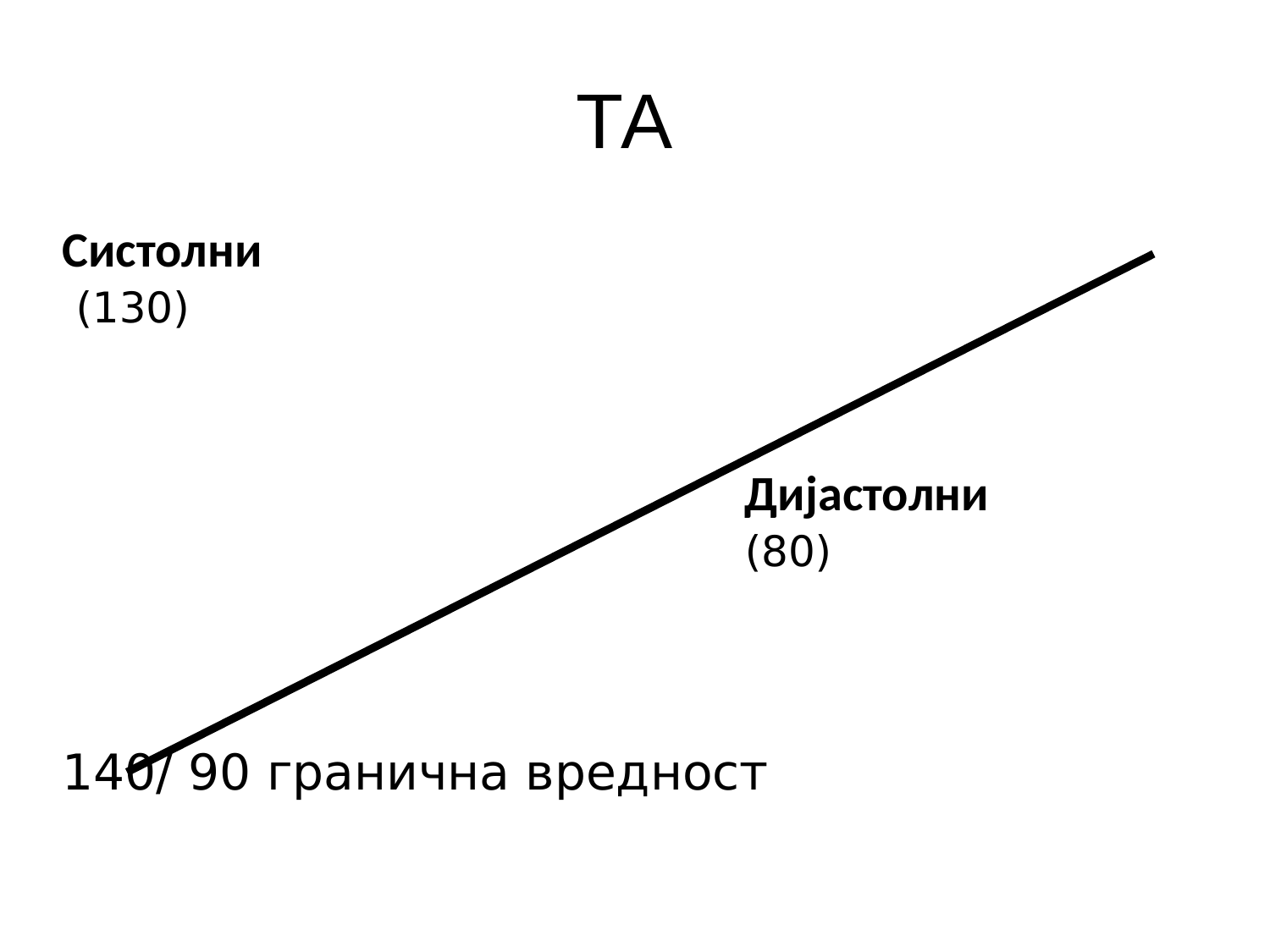

# ТА
Систолни
 (130)

						Дијастолни
			   			(80)

140/ 90 гранична вредност